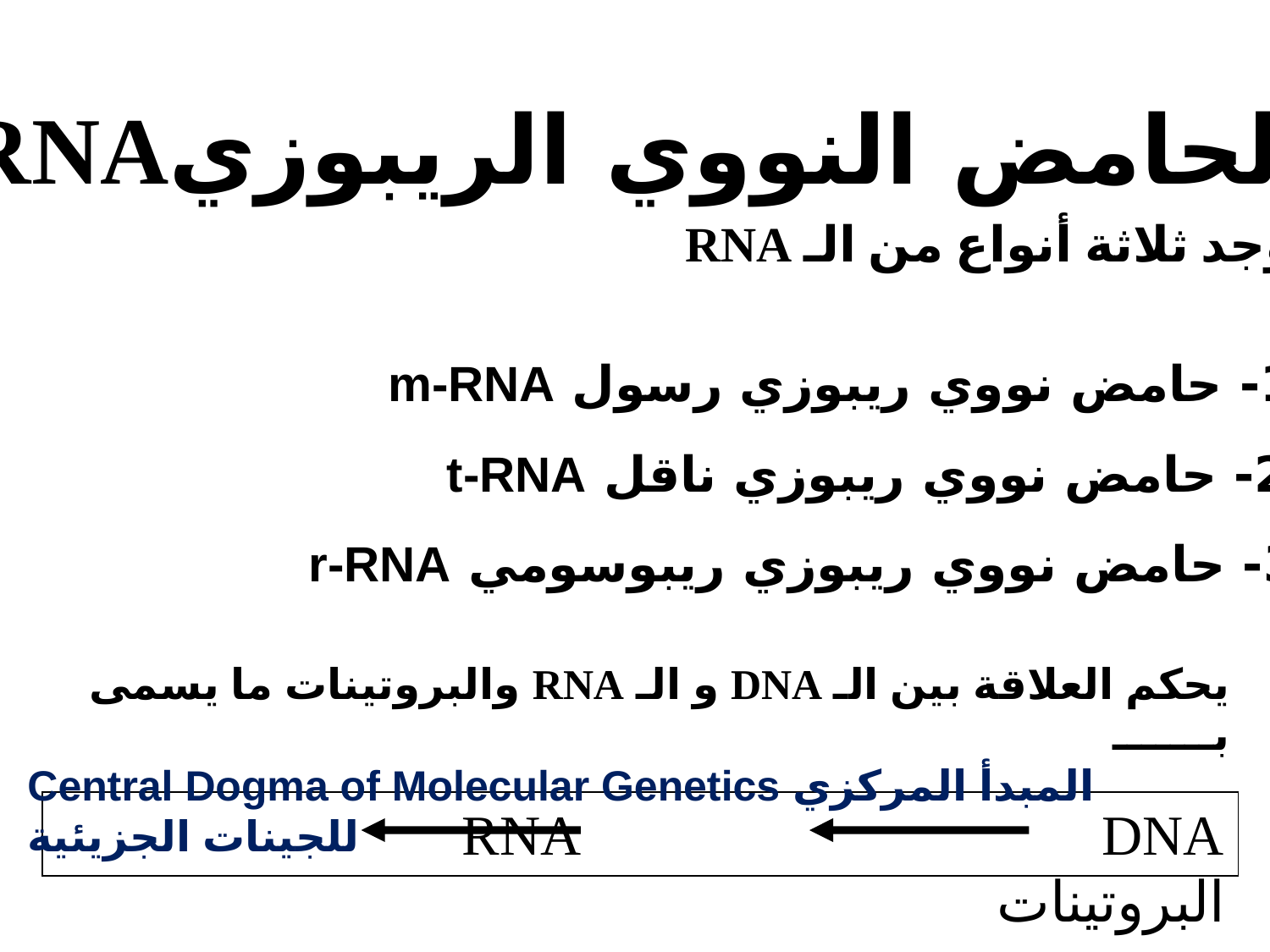

الحامض النووي الريبوزيRNA
يوجد ثلاثة أنواع من الـ RNA
1- حامض نووي ريبوزي رسول m-RNA
2- حامض نووي ريبوزي ناقل t-RNA
3- حامض نووي ريبوزي ريبوسومي r-RNA
يحكم العلاقة بين الـ DNA و الـ RNA والبروتينات ما يسمى بـــــــ
Central Dogma of Molecular Genetics المبدأ المركزي للجينات الجزيئية
RNA                       DNA                           البروتينات